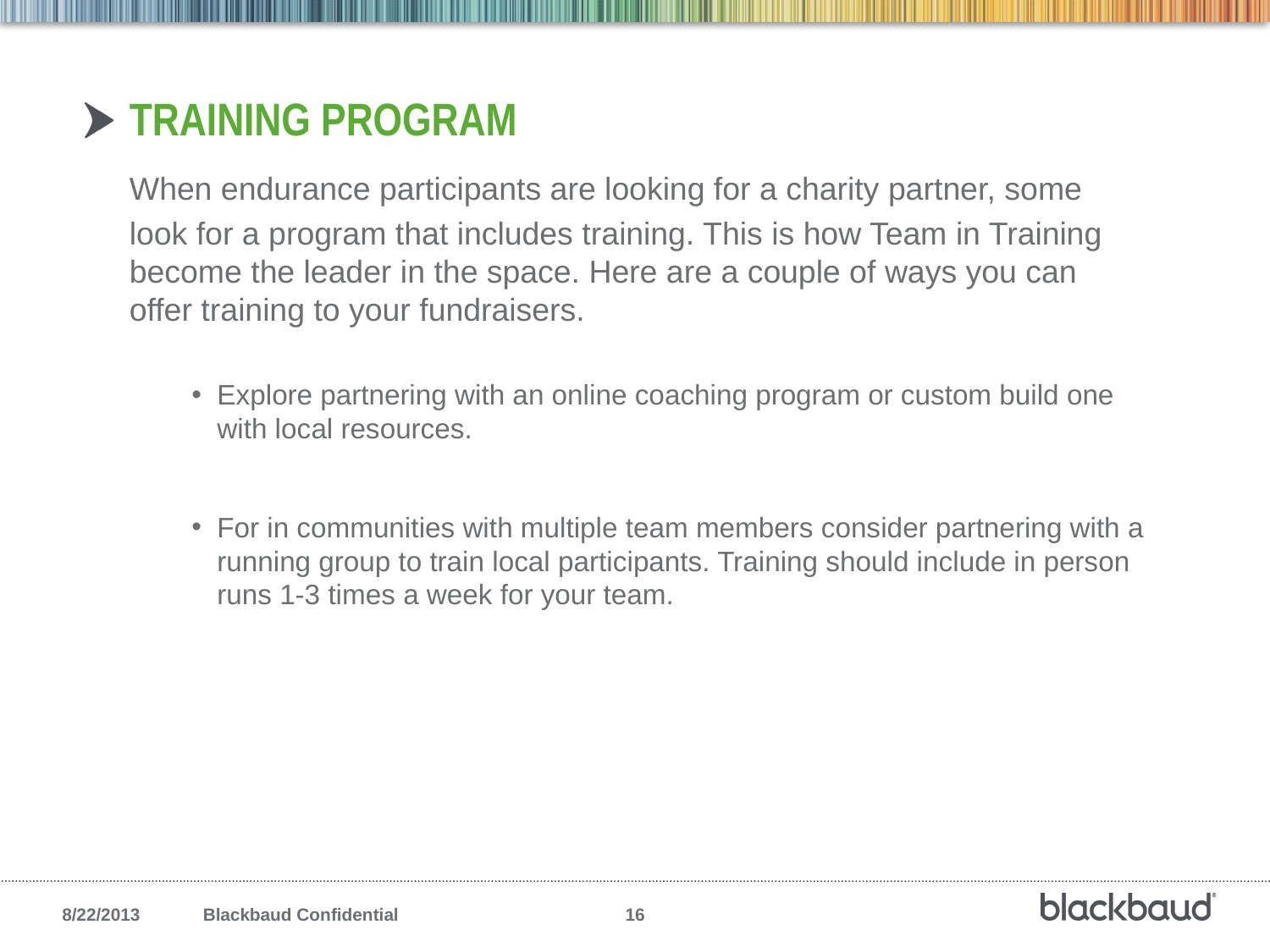

# Training Program
When endurance participants are looking for a charity partner, some
look for a program that includes training. This is how Team in Training    become the leader in the space. Here are a couple of ways you can offer training to your fundraisers.

Explore partnering with an online coaching program or custom build one with local resources.

For in communities with multiple team members consider partnering with a running group to train local participants. Training should include in person runs 1-3 times a week for your team.